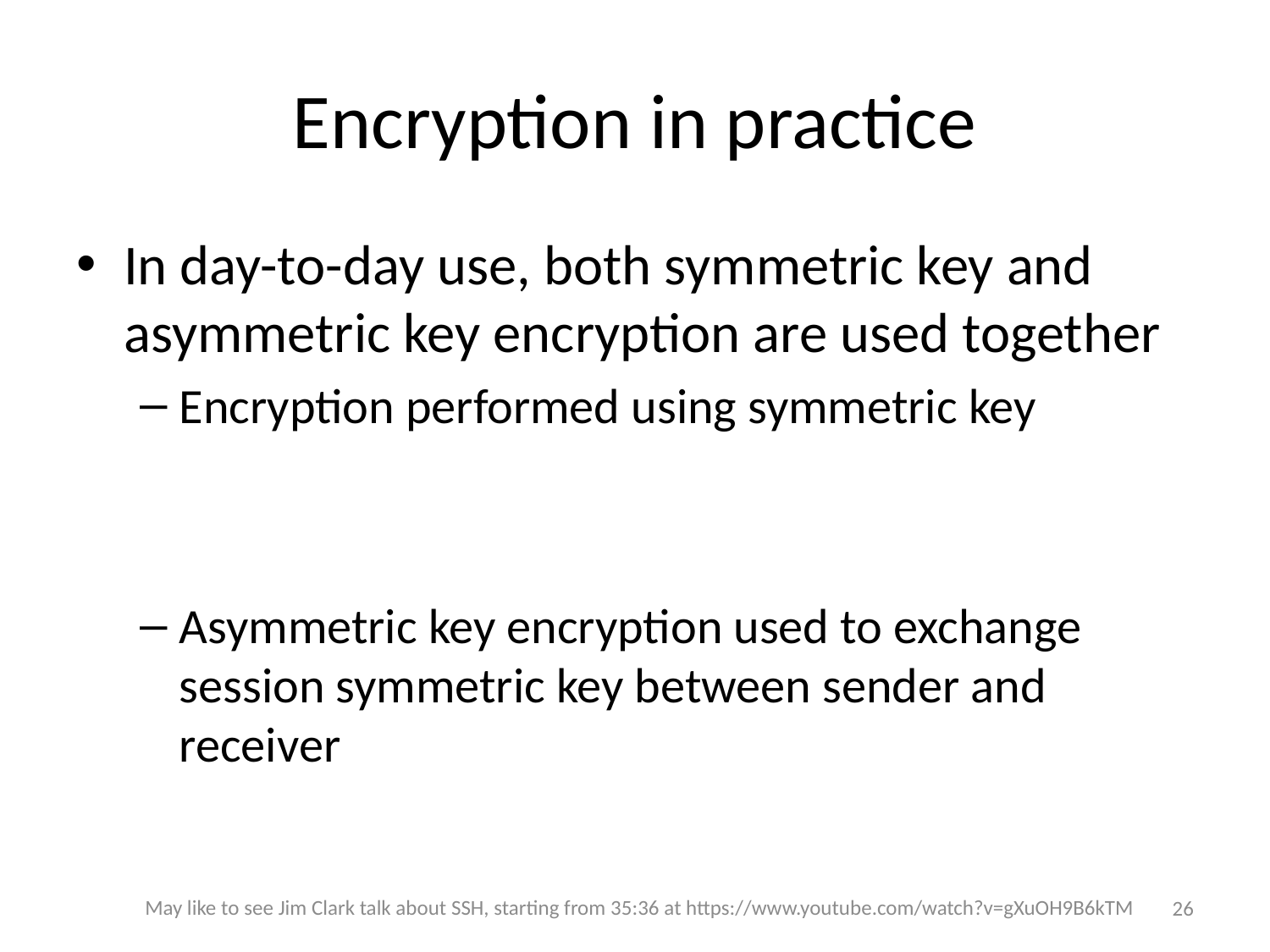

# Encryption in practice
In day-to-day use, both symmetric key and asymmetric key encryption are used together
Encryption performed using symmetric key

Asymmetric key encryption used to exchange session symmetric key between sender and receiver
26
May like to see Jim Clark talk about SSH, starting from 35:36 at https://www.youtube.com/watch?v=gXuOH9B6kTM